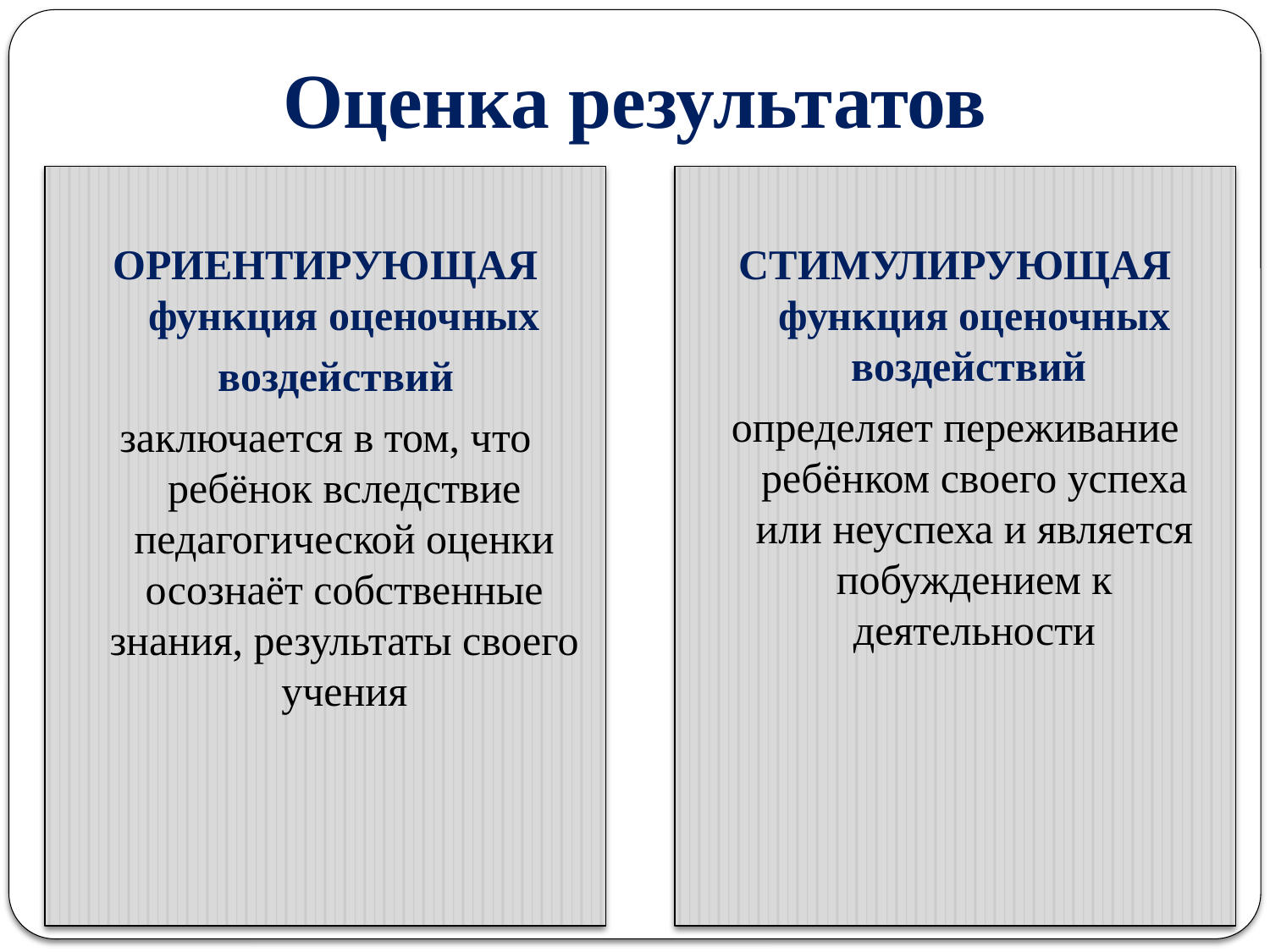

# Оценка результатов

ОРИЕНТИРУЮЩАЯ функция оценочных
   воздействий
заключается в том, что ребёнок вследствие педагогической оценки осознаёт собственные знания, результаты своего учения

СТИМУЛИРУЮЩАЯ функция оценочных воздействий
определяет переживание ребёнком своего успеха или неуспеха и является побуждением к деятельности